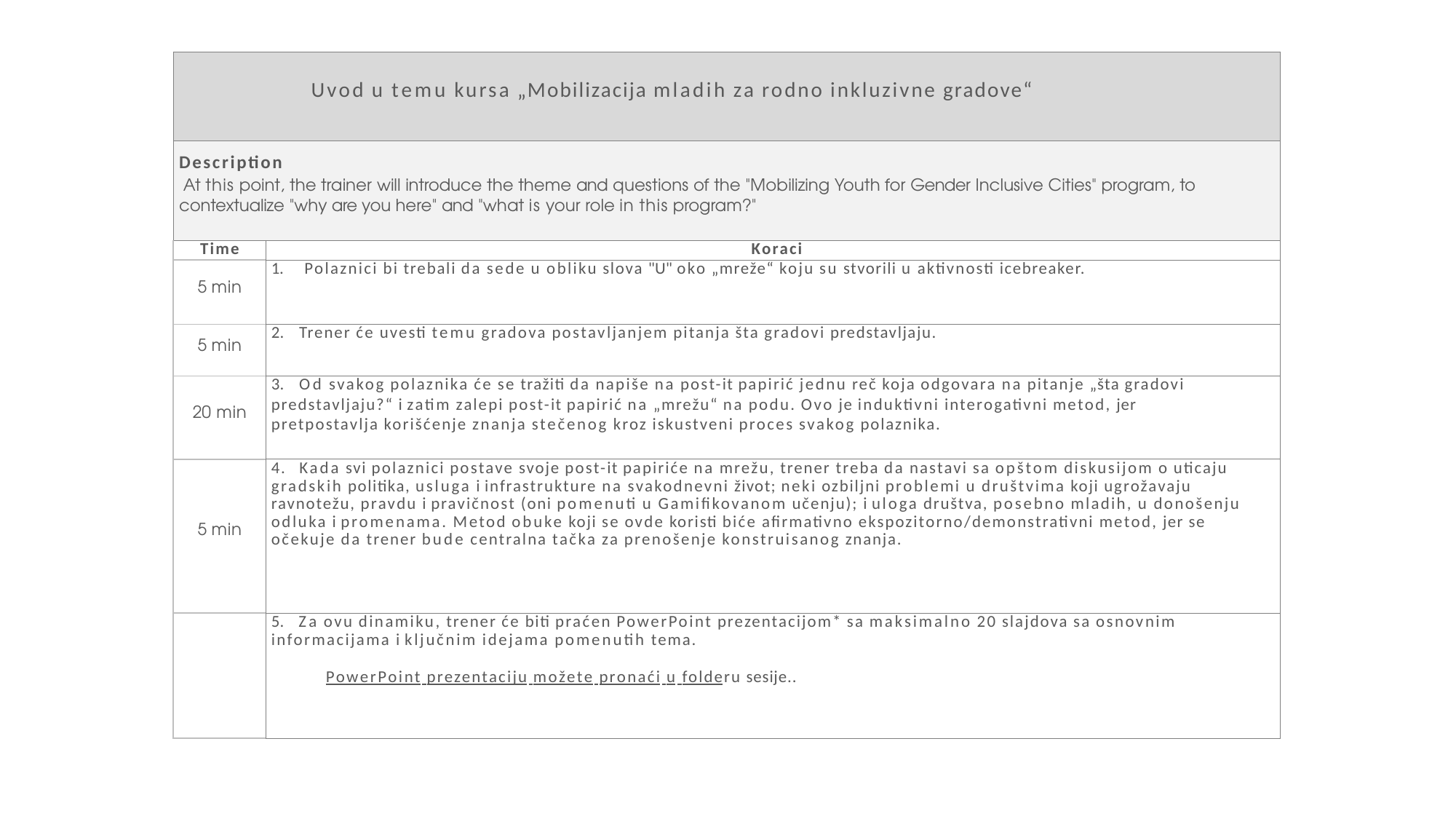

| Uvod u temu kursa „Mobilizacija mladih za rodno inkluzivne gradove“ |  |
| --- | --- |
| Description At this point, the trainer will introduce the theme and questions of the "Mobilizing Youth for Gender Inclusive Cities" program, to contextualize "why are you here" and "what is your role in this program?" |  |
| Time | Koraci |
| 5 min | 1. Polaznici bi trebali da sede u obliku slova "U" oko „mreže“ koju su stvorili u aktivnosti icebreaker. |
| 5 min | 2. Trener će uvesti temu gradova postavljanjem pitanja šta gradovi predstavljaju. |
| 20 min | 3. Od svakog polaznika će se tražiti da napiše na post-it papirić jednu reč koja odgovara na pitanje „šta gradovi predstavljaju?“ i zatim zalepi post-it papirić na „mrežu“ na podu. Ovo je induktivni interogativni metod, jer pretpostavlja korišćenje znanja stečenog kroz iskustveni proces svakog polaznika. |
| 5 min | 4. Kada svi polaznici postave svoje post-it papiriće na mrežu, trener treba da nastavi sa opštom diskusijom o uticaju gradskih politika, usluga i infrastrukture na svakodnevni život; neki ozbiljni problemi u društvima koji ugrožavaju ravnotežu, pravdu i pravičnost (oni pomenuti u Gamifikovanom učenju); i uloga društva, posebno mladih, u donošenju odluka i promenama. Metod obuke koji se ovde koristi biće afirmativno ekspozitorno/demonstrativni metod, jer se očekuje da trener bude centralna tačka za prenošenje konstruisanog znanja. |
|  | 5. Za ovu dinamiku, trener će biti praćen PowerPoint prezentacijom\* sa maksimalno 20 slajdova sa osnovnim informacijama i ključnim idejama pomenutih tema. PowerPoint prezentaciju možete pronaći u folderu sesije.. |